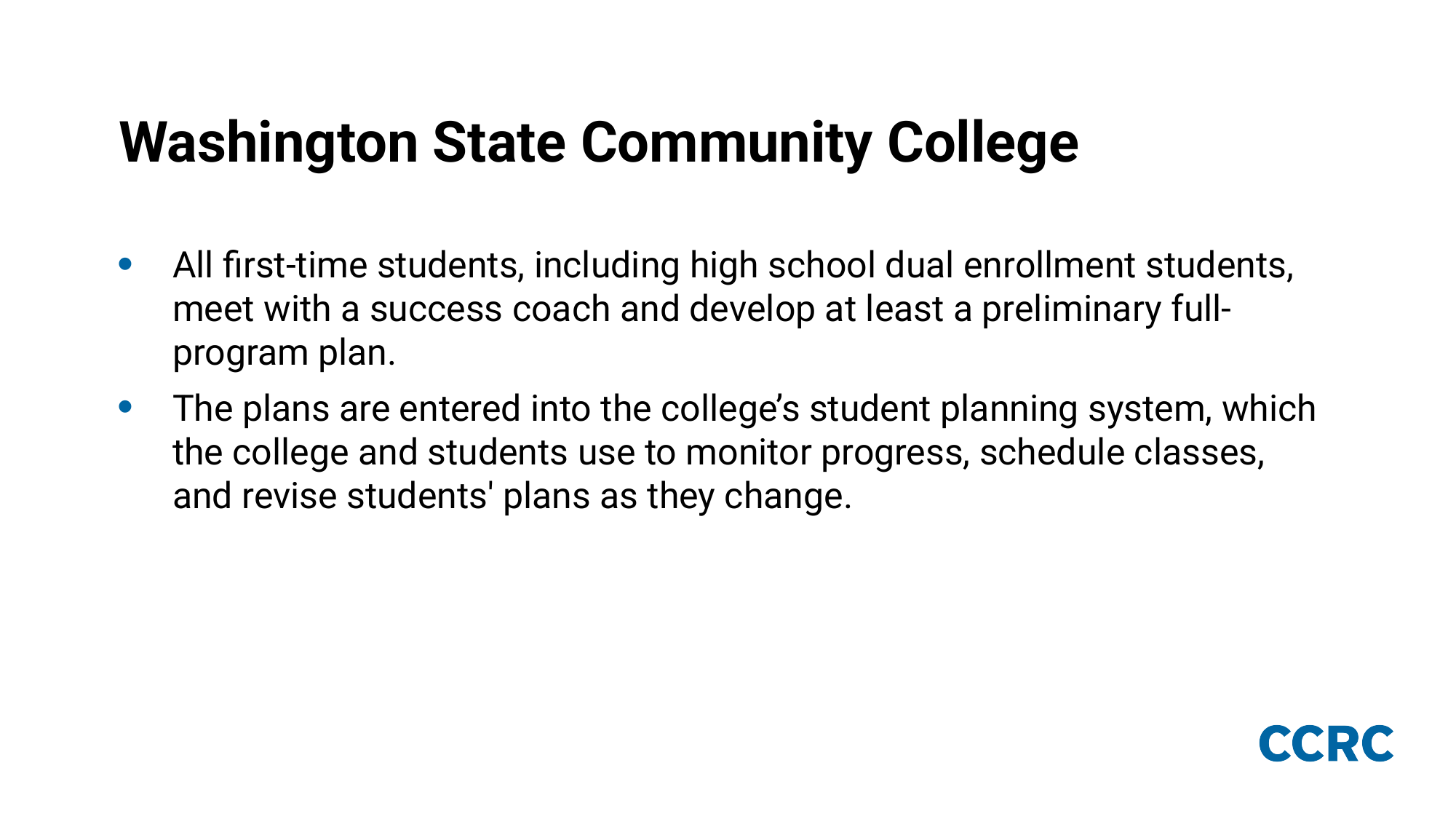

# Washington State Community College
All first-time students, including high school dual enrollment students, meet with a success coach and develop at least a preliminary full-program plan.
The plans are entered into the college’s student planning system, which the college and students use to monitor progress, schedule classes, and revise students' plans as they change.